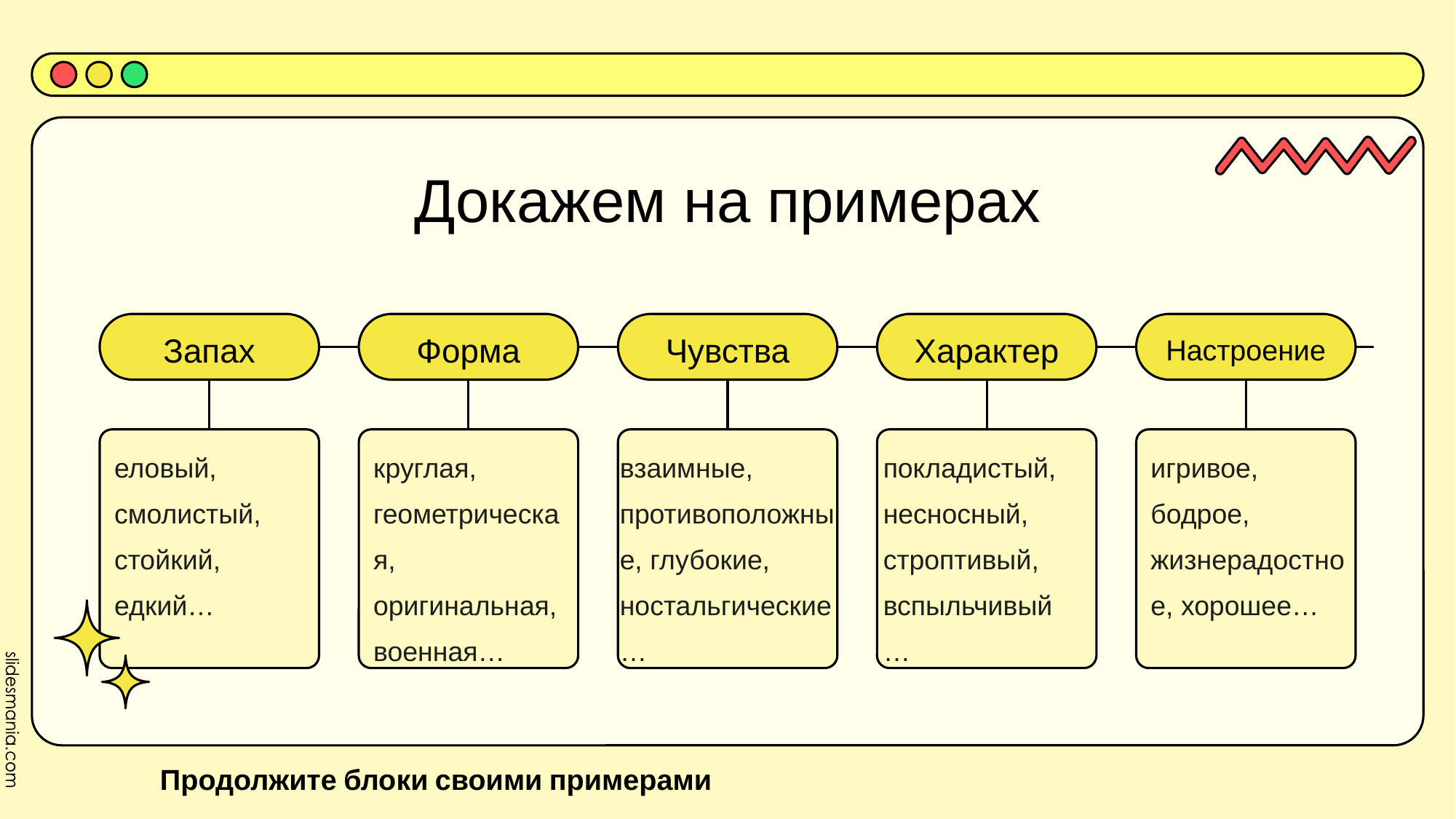

# Докажем на примерах

Запах

Форма
Чувства
Характер
Настроение

еловый, смолистый, стойкий, едкий…
круглая, геометрическая, оригинальная, военная…
взаимные, противоположные, глубокие, ностальгические…
покладистый, несносный, строптивый, вспыльчивый…
игривое, бодрое, жизнерадостное, хорошее…

Продолжите блоки своими примерами